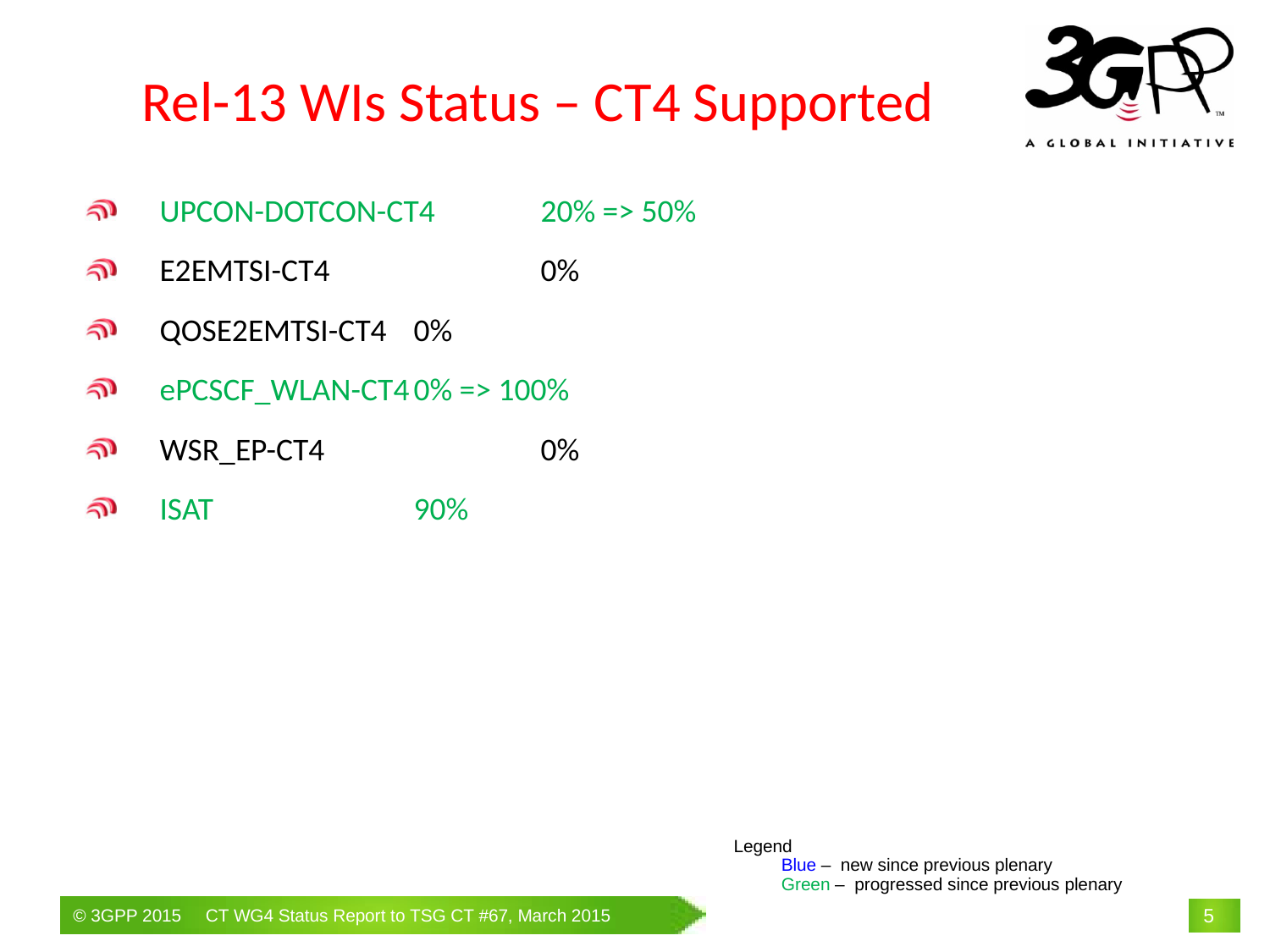

Rel-13 WIs Status – CT4 Supported

UPCON-DOTCON-CT4	20% => 50%
E2EMTSI-CT4		0%
QOSE2EMTSI-CT4	0%
ePCSCF_WLAN-CT4	0% => 100%
WSR_EP-CT4		0%
ISAT		90%

Legend
Blue –  new since previous plenary
	Green –  progressed since previous plenary